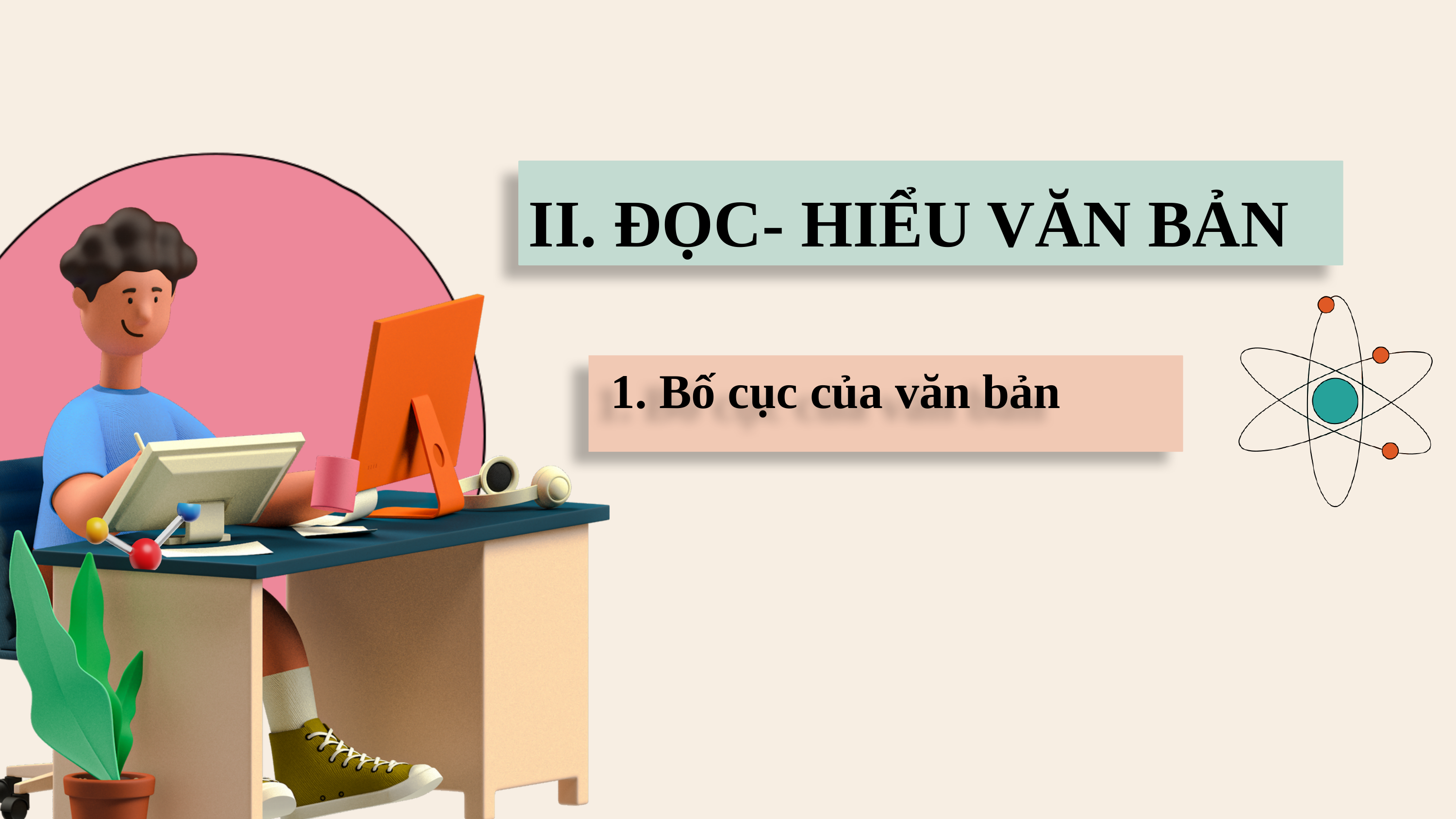

II. ĐỌC- HIỂU VĂN BẢN

1. Bố cục của văn bản